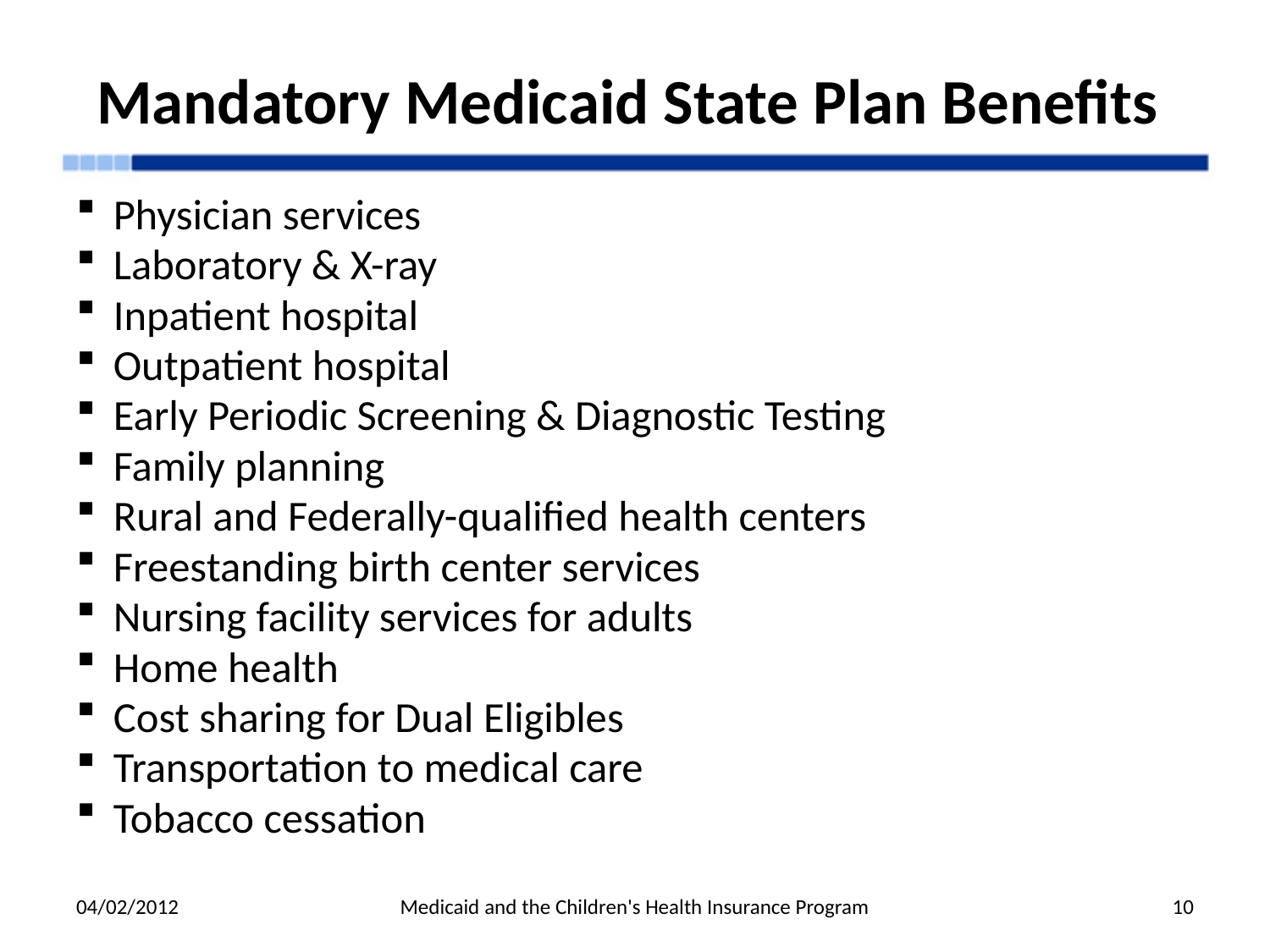

# Mandatory Medicaid State Plan Benefits
Physician services
Laboratory & X-ray
Inpatient hospital
Outpatient hospital
Early Periodic Screening & Diagnostic Testing
Family planning
Rural and Federally-qualified health centers
Freestanding birth center services
Nursing facility services for adults
Home health
Cost sharing for Dual Eligibles
Transportation to medical care
Tobacco cessation

04/02/2012
Medicaid and the Children's Health Insurance Program
10